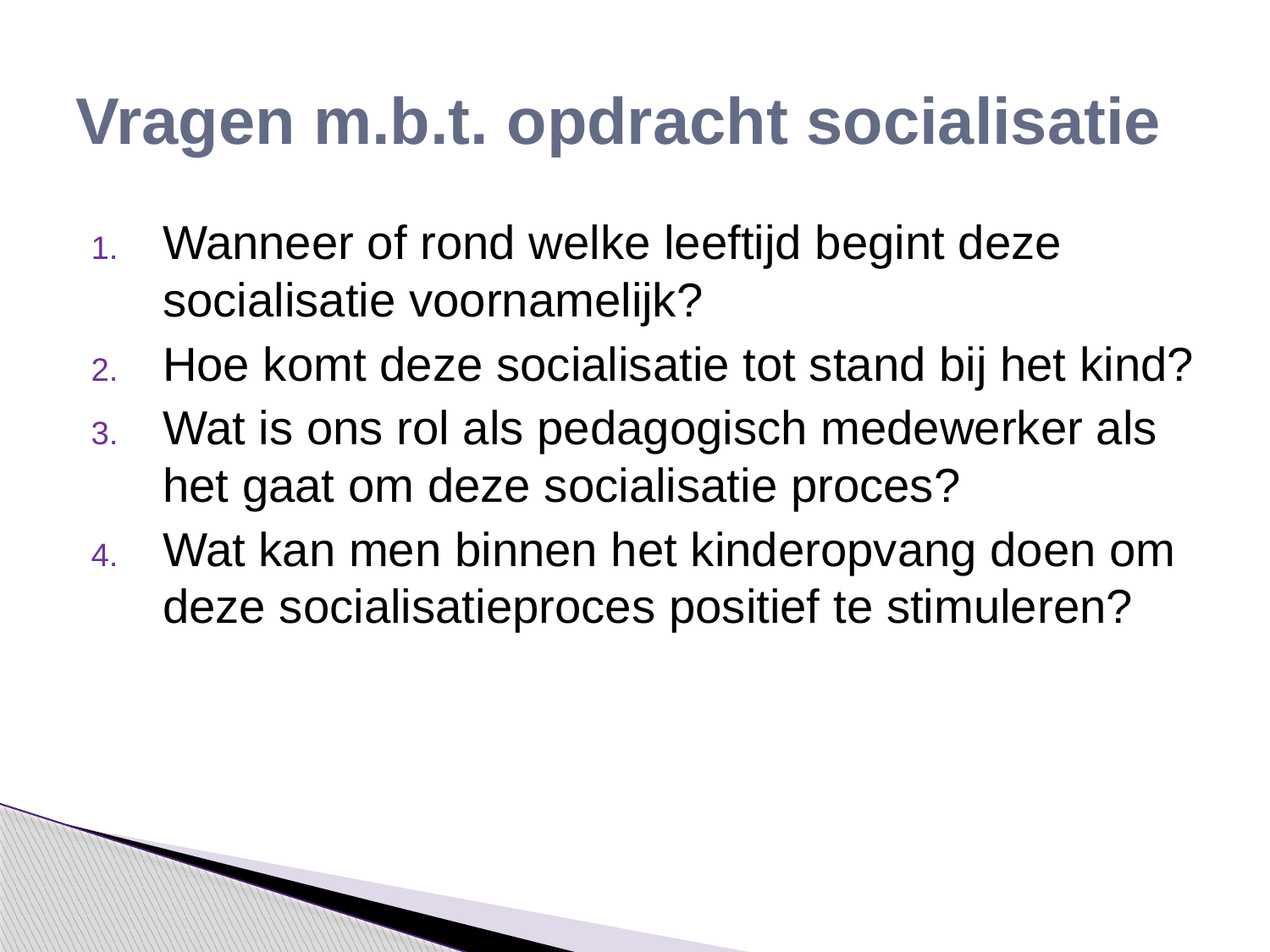

# Vragen m.b.t. opdracht socialisatie
Wanneer of rond welke leeftijd begint deze socialisatie voornamelijk?
Hoe komt deze socialisatie tot stand bij het kind?
Wat is ons rol als pedagogisch medewerker als het gaat om deze socialisatie proces?
Wat kan men binnen het kinderopvang doen om deze socialisatieproces positief te stimuleren?